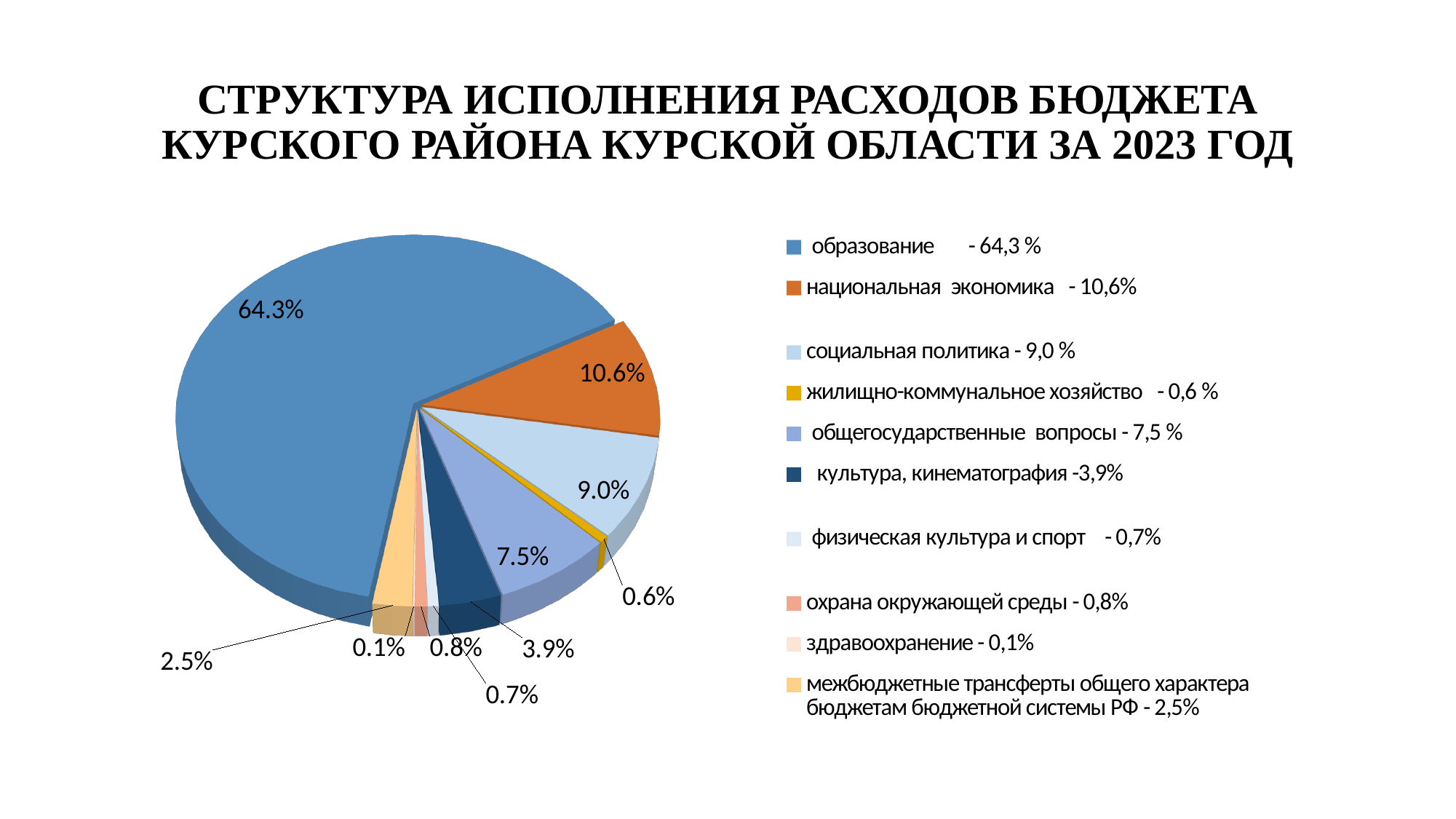

# СТРУКТУРА ИСПОЛНЕНИЯ РАСХОДОВ БЮДЖЕТА КУРСКОГО РАЙОНА КУРСКОЙ ОБЛАСТИ ЗА 2023 ГОД

[unsupported chart]